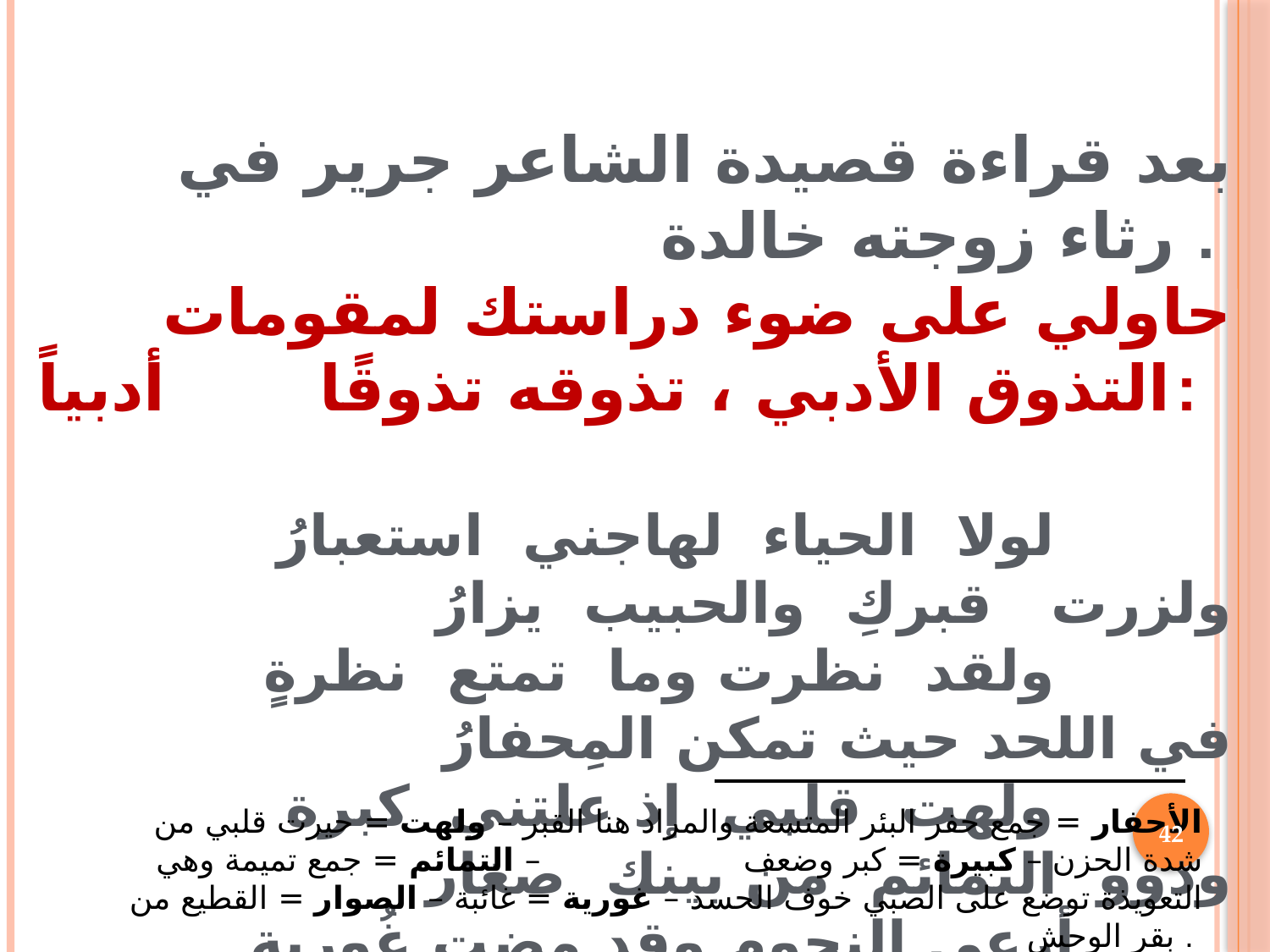

بعد قراءة قصيدة الشاعر جرير في رثاء زوجته خالدة .
  حاولي على ضوء دراستك لمقومات التذوق الأدبي ، تذوقه تذوقًا       أدبياً:

         لولا  الحياء  لهاجني  استعبارُ          ولزرت   قبركِ  والحبيب  يزارُ
         ولقد  نظرت وما  تمتع  نظرةٍ          في اللحد حيث تمكن المِحفارُ
         ولهت  قلبي  إذ علتني  كبرة          وذوو  التمائم  من بينك  صغار
        أرعى النجوم وقد مضت غُورية        عصب   النجوم  كأنهن  صُوار

الأحفار = جمع حفر البئر المتسعة والمراد هنا القبر – ولهت = حيرت قلبي من شدة الحزن – كبيرة = كبر وضعف                    – التمائم = جمع تميمة وهي التعويذة توضع على الصبي خوف الحسد – غورية = غائبة – الصوار = القطيع من بقر الوحش .
42